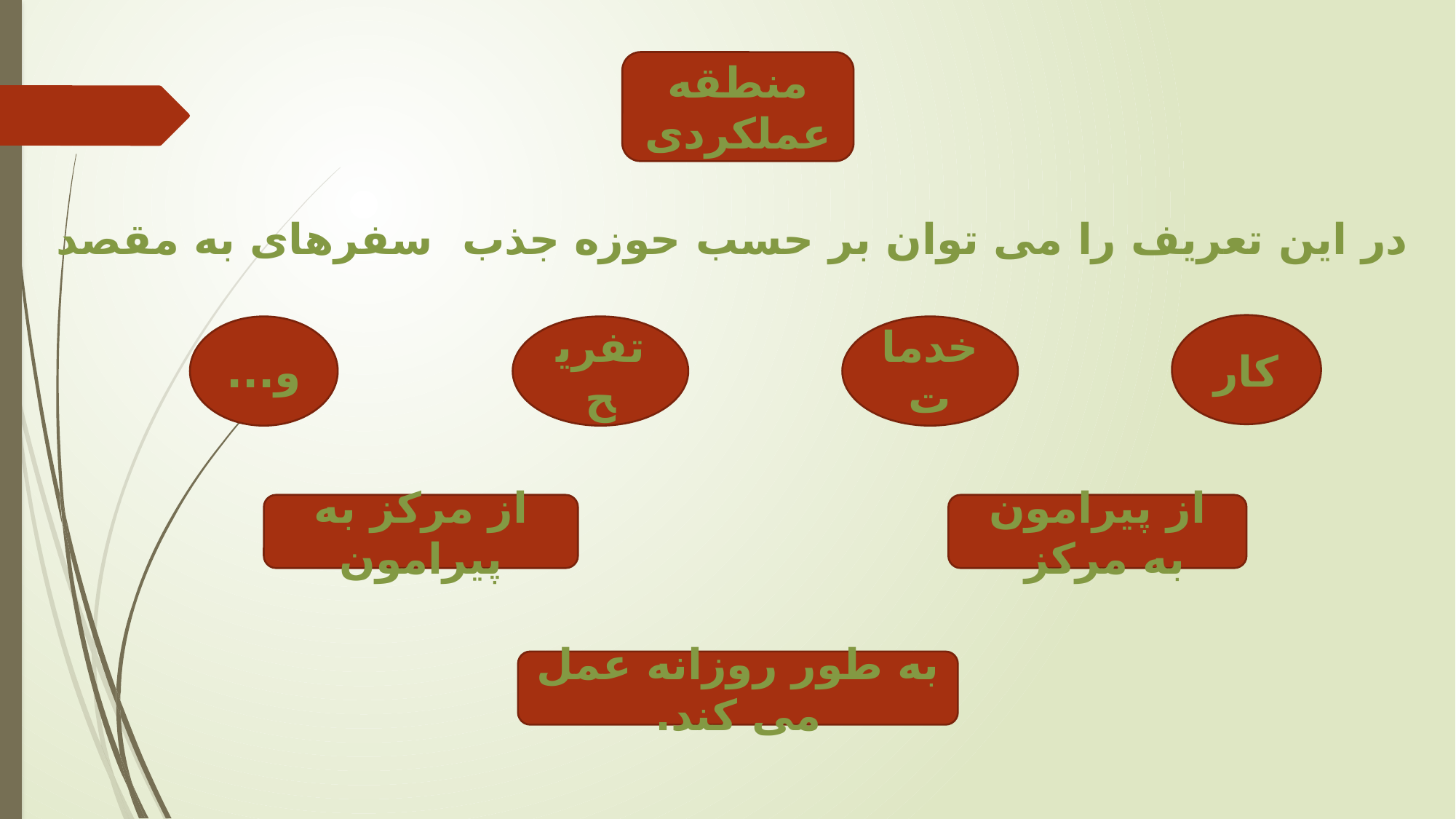

منطقه عملکردی
در این تعریف را می توان بر حسب حوزه جذب  سفرهای به مقصد
کار
و...
تفریح
خدمات
از مرکز به پیرامون
از پیرامون به مرکز
به طور روزانه عمل می کند.